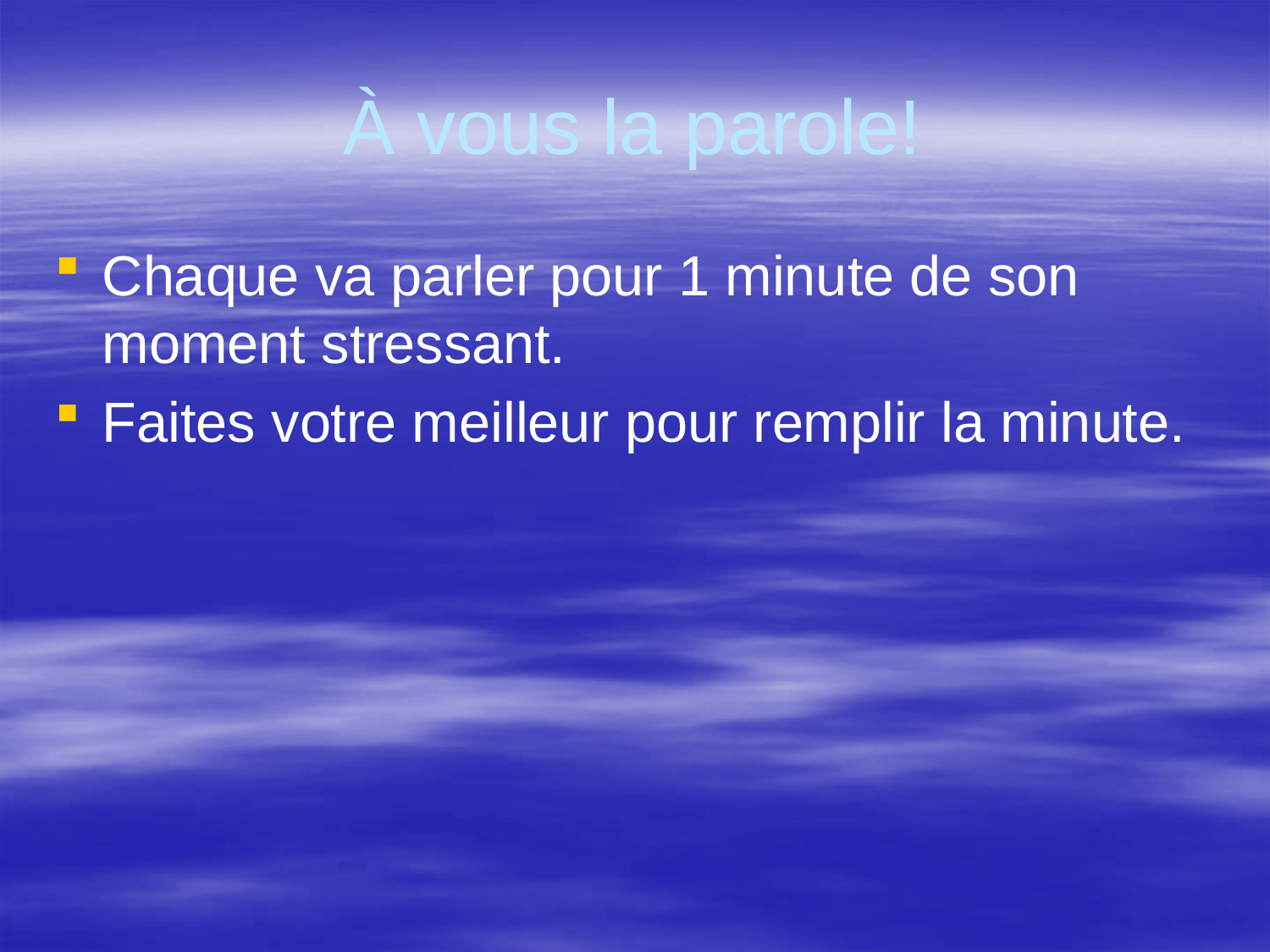

# À vous la parole!
Chaque va parler pour 1 minute de son moment stressant.
Faites votre meilleur pour remplir la minute.